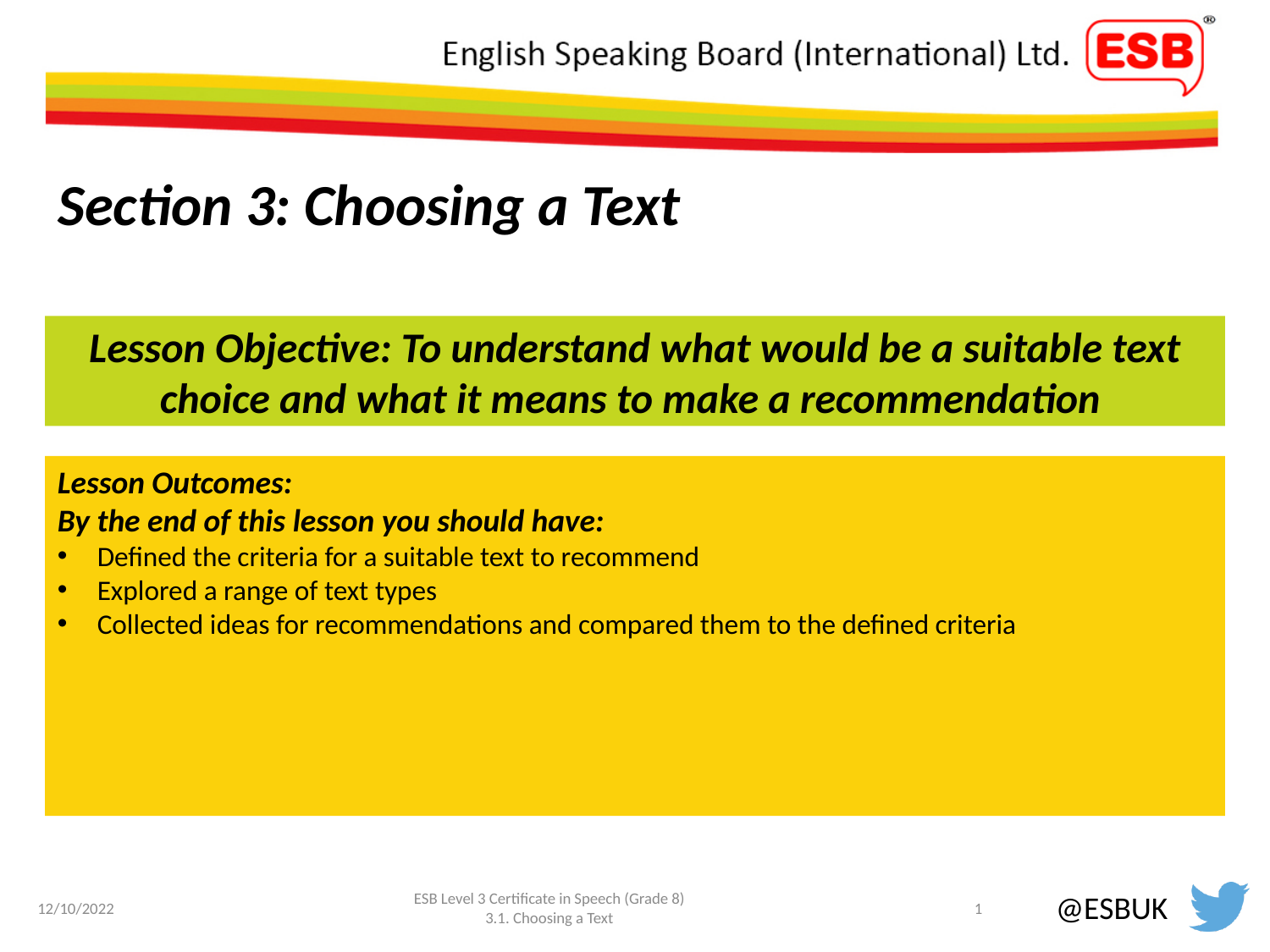

# Section 3: Choosing a Text
Lesson Objective: To understand what would be a suitable text choice and what it means to make a recommendation
Lesson Outcomes:
By the end of this lesson you should have:
Defined the criteria for a suitable text to recommend
Explored a range of text types
Collected ideas for recommendations and compared them to the defined criteria

12/10/2022
ESB Level 3 Certificate in Speech (Grade 8)
3.1. Choosing a Text
1